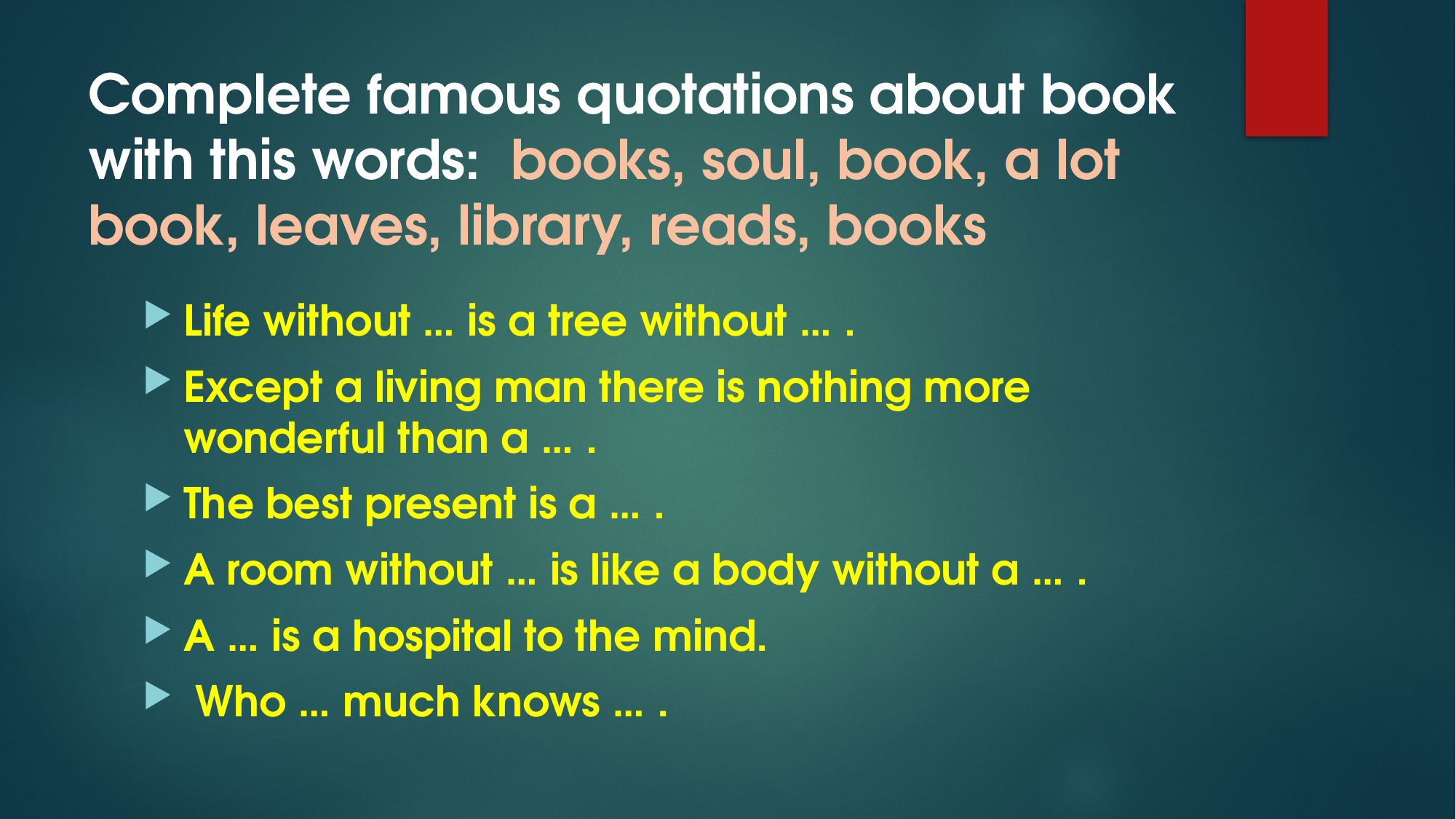

# Complete famous quotations about book with this words:  books, soul, book, a lot book, leaves, library, reads, books
Life without … is a tree without … .
Except a living man there is nothing more wonderful than a … .
The best present is a … .
A room without … is like a body without a … .
A … is a hospital to the mind.
 Who … much knows … .